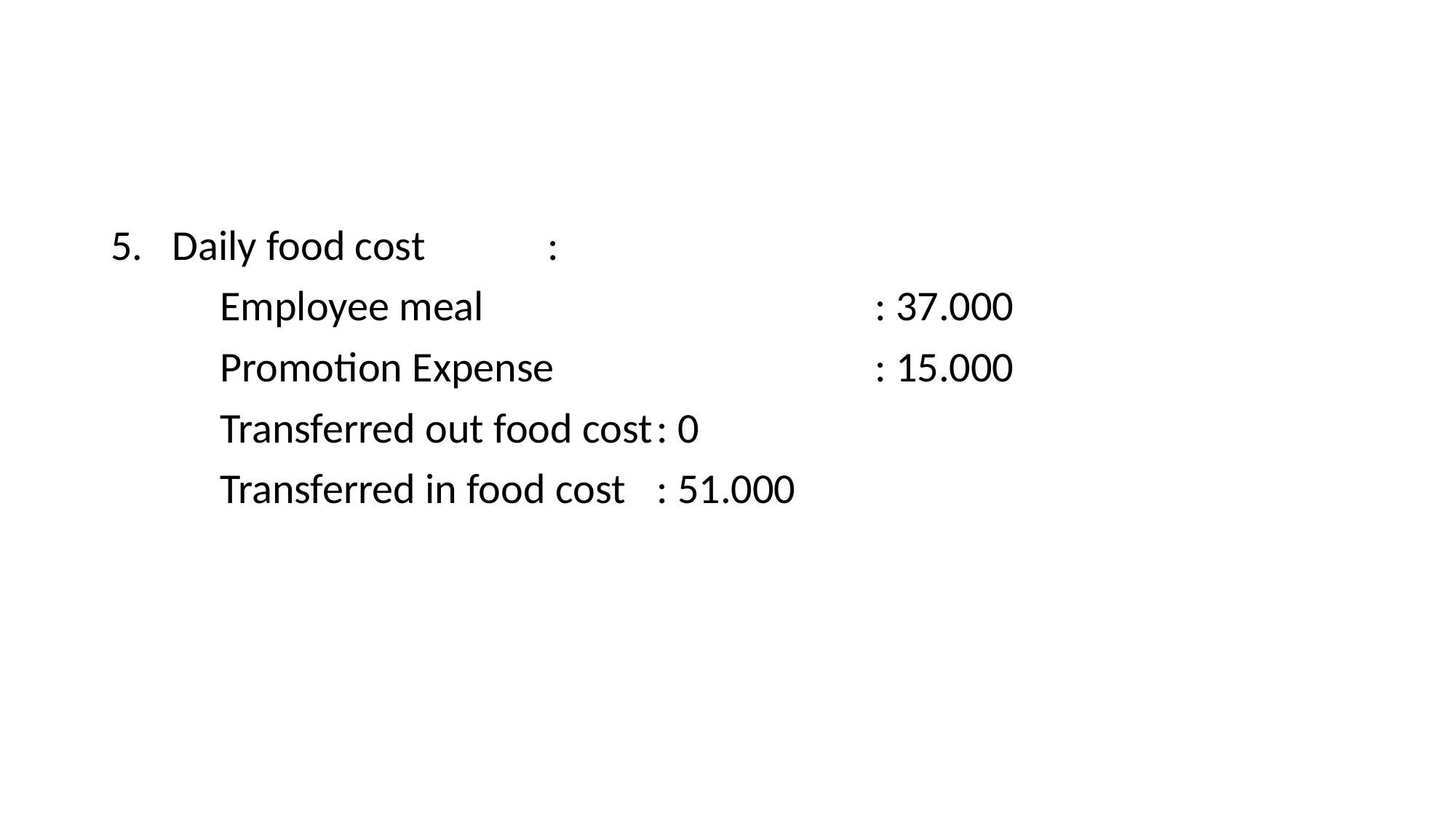

#
5.   Daily food cost		:
	Employee meal				: 37.000
	Promotion Expense			: 15.000
	Transferred out food cost	: 0
	Transferred in food cost	: 51.000